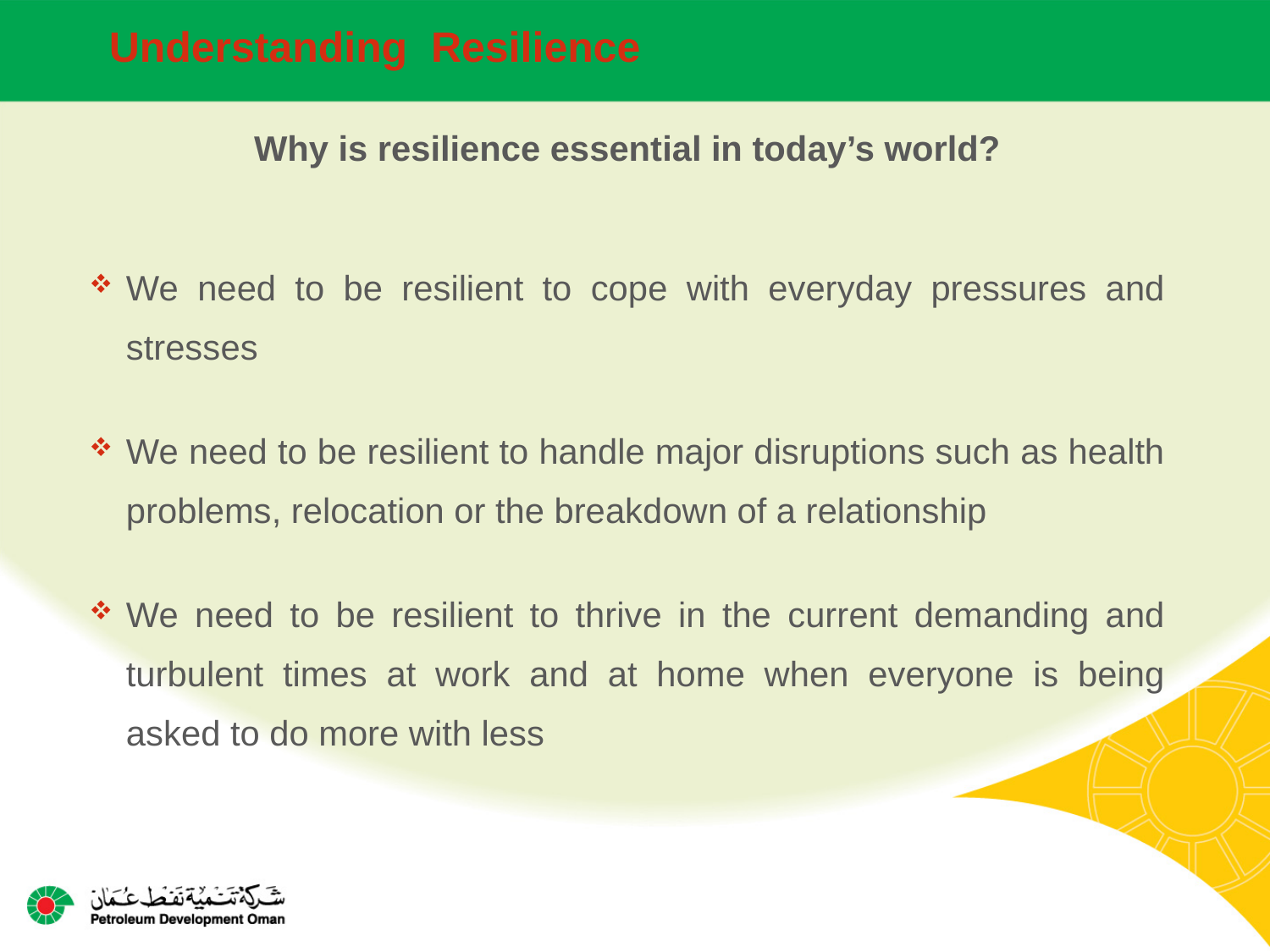

Understanding  Resilience
Why is resilience essential in today’s world?

We need to be resilient to cope with everyday pressures and stresses

We need to be resilient to handle major disruptions such as health problems, relocation or the breakdown of a relationship

We need to be resilient to thrive in the current demanding and turbulent times at work and at home when everyone is being asked to do more with less